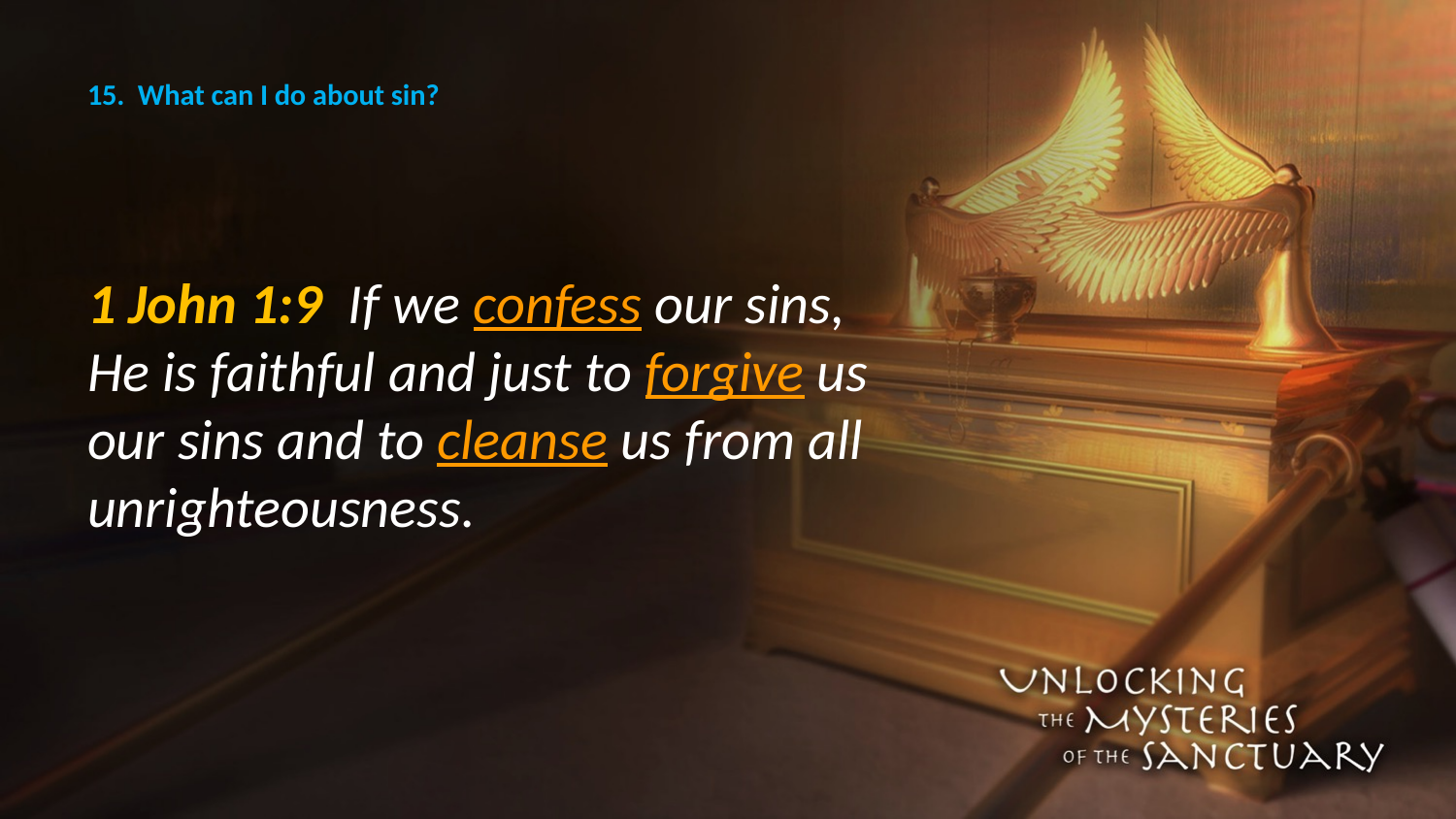

# 15.  What can I do about sin?

1 John 1:9  If we confess our sins, He is faithful and just to forgive us our sins and to cleanse us from all unrighteousness.